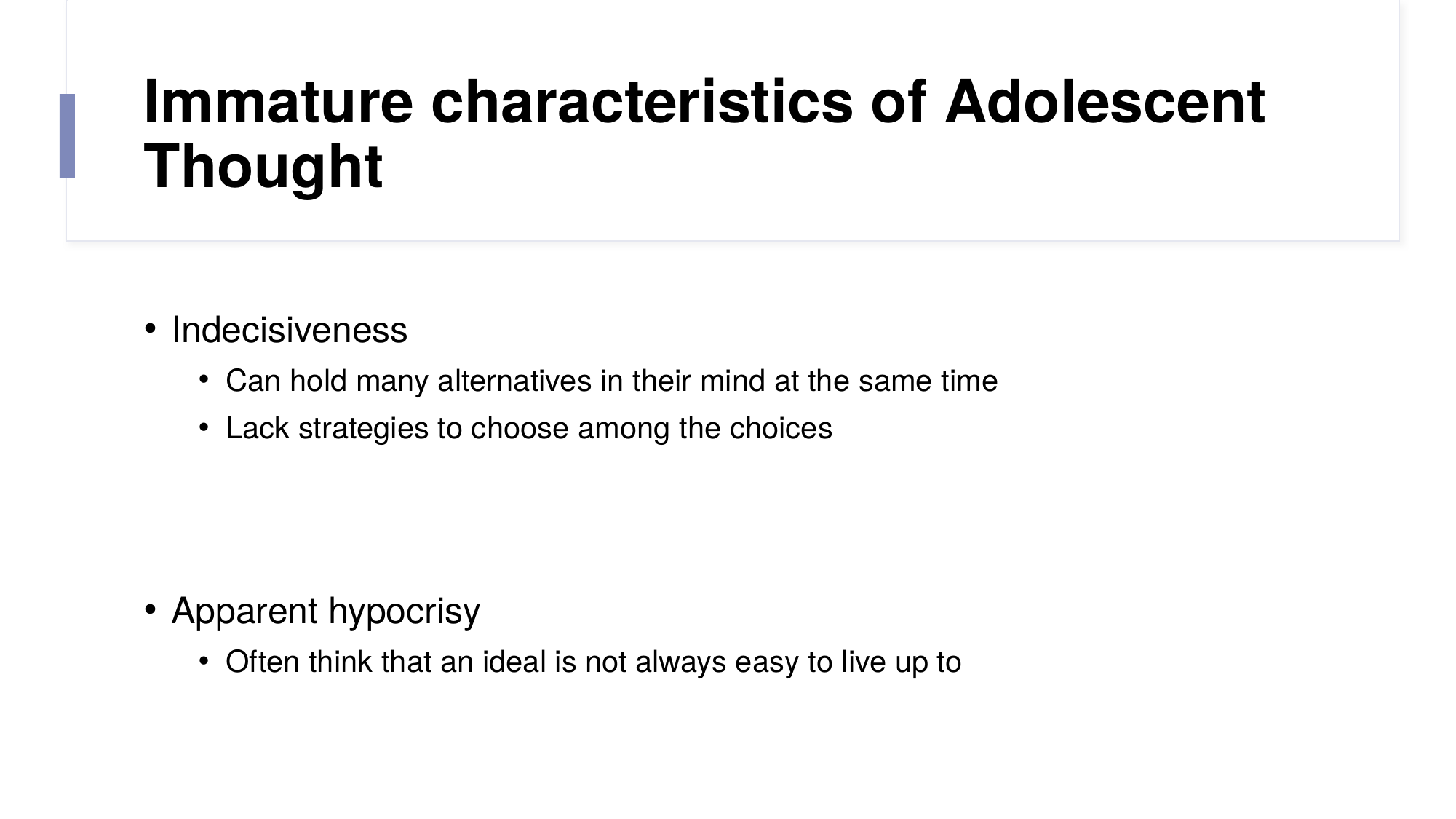

# Immature characteristics of Adolescent Thought
Indecisiveness
Can hold many alternatives in their mind at the same time
Lack strategies to choose among the choices

Apparent hypocrisy
Often think that an ideal is not always easy to live up to